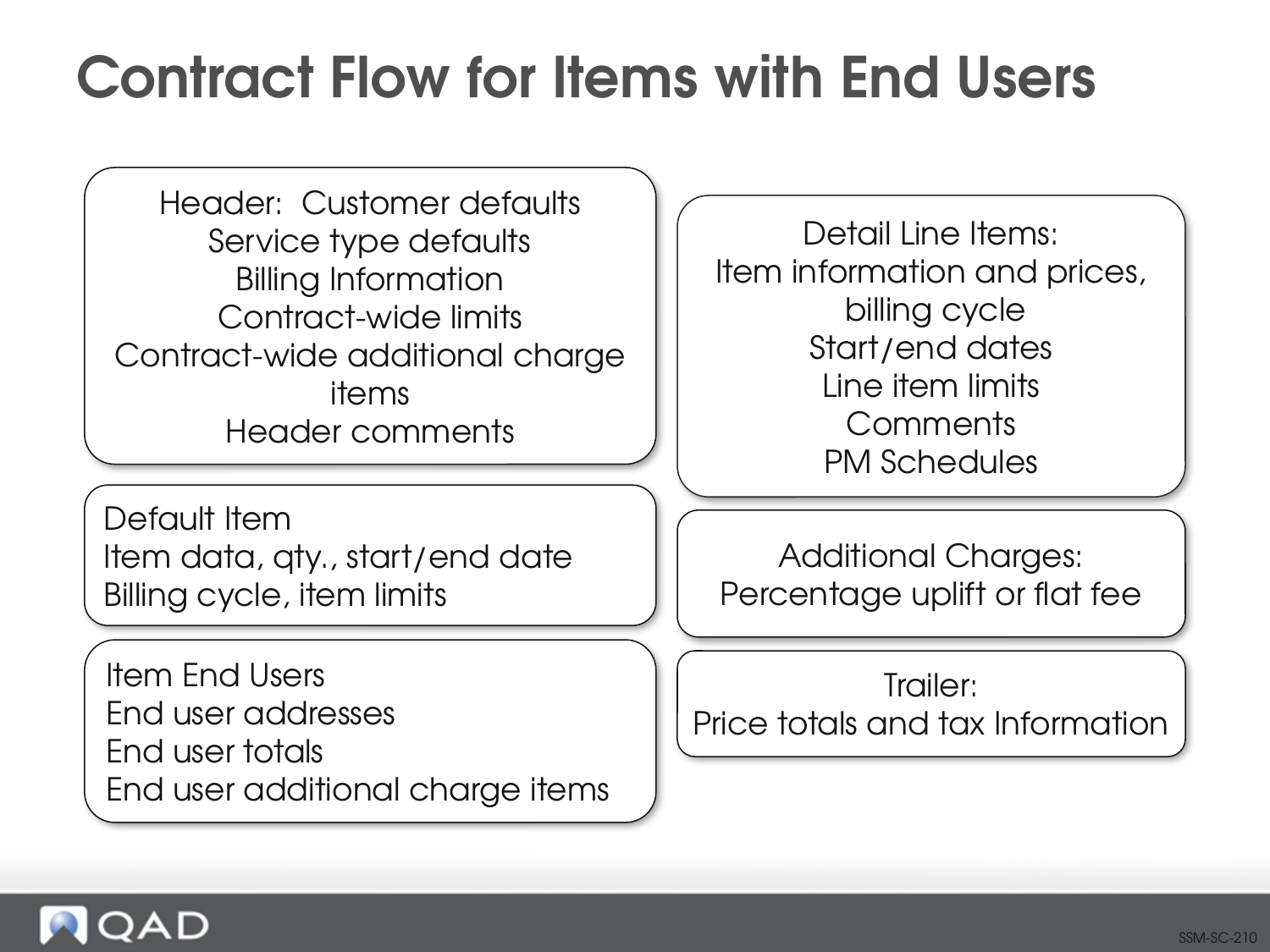

# Contract Flow for Items with End Users
Header:  Customer defaults
Service type defaults
Billing Information
Contract-wide limits
Contract-wide additional charge items
Header comments
Default Item
Item data, qty., start/end date
Billing cycle, item limits
Item End Users
End user addresses
End user totals
End user additional charge items

Detail Line Items:
Item information and prices,
 billing cycle
Start/end dates
Line item limits
Comments
PM Schedules

Additional Charges:
Percentage uplift or flat fee

Trailer:
Price totals and tax Information

SSM-SC-210